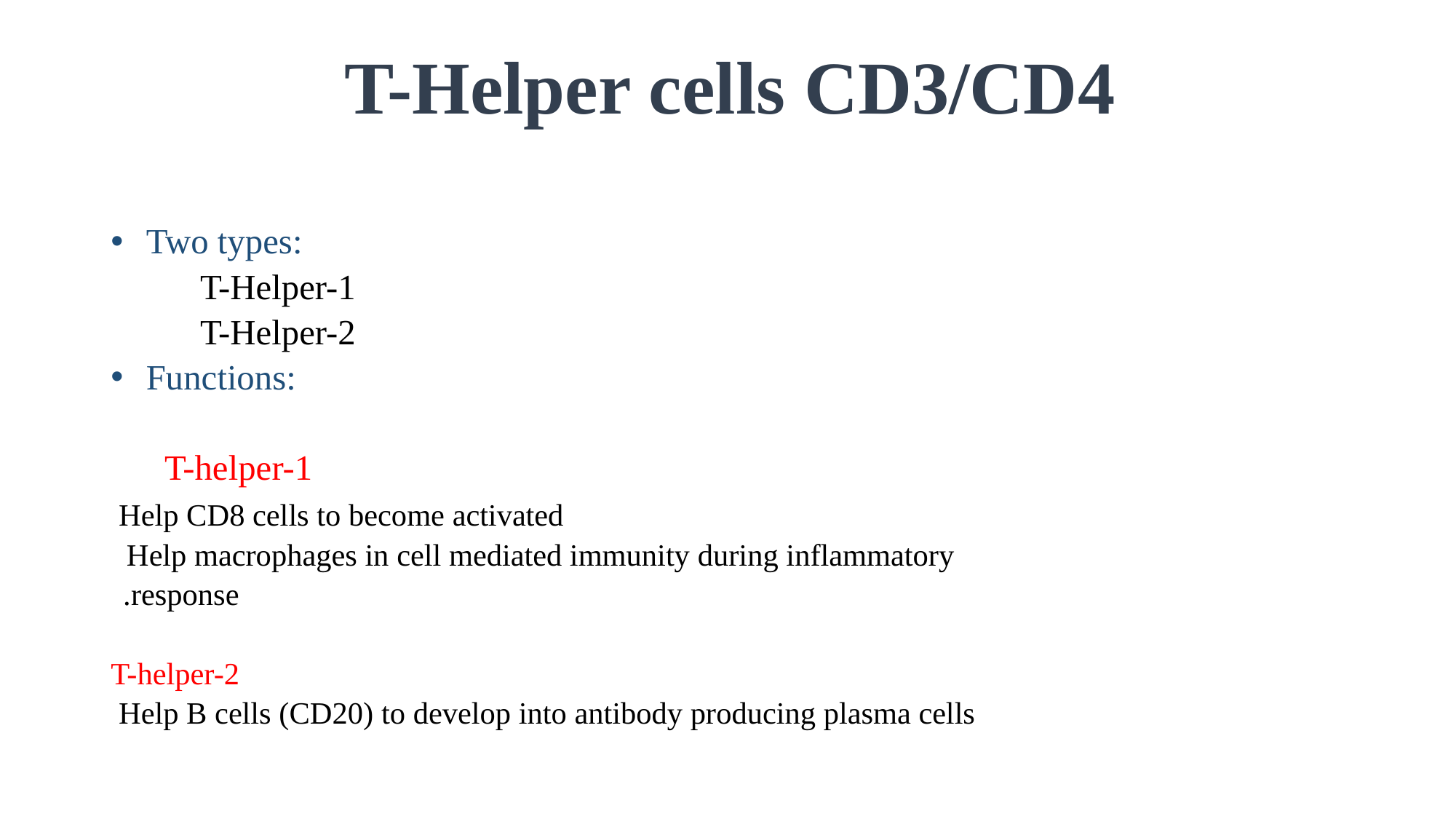

# T-Helper cells CD3/CD4
Two types:
          T-Helper-1
          T-Helper-2
Functions:

      T-helper-1
   Help CD8 cells to become activated
    Help macrophages in cell mediated immunity during inflammatory
    response.

 T-helper-2
 Help B cells (CD20) to develop into antibody producing plasma cells